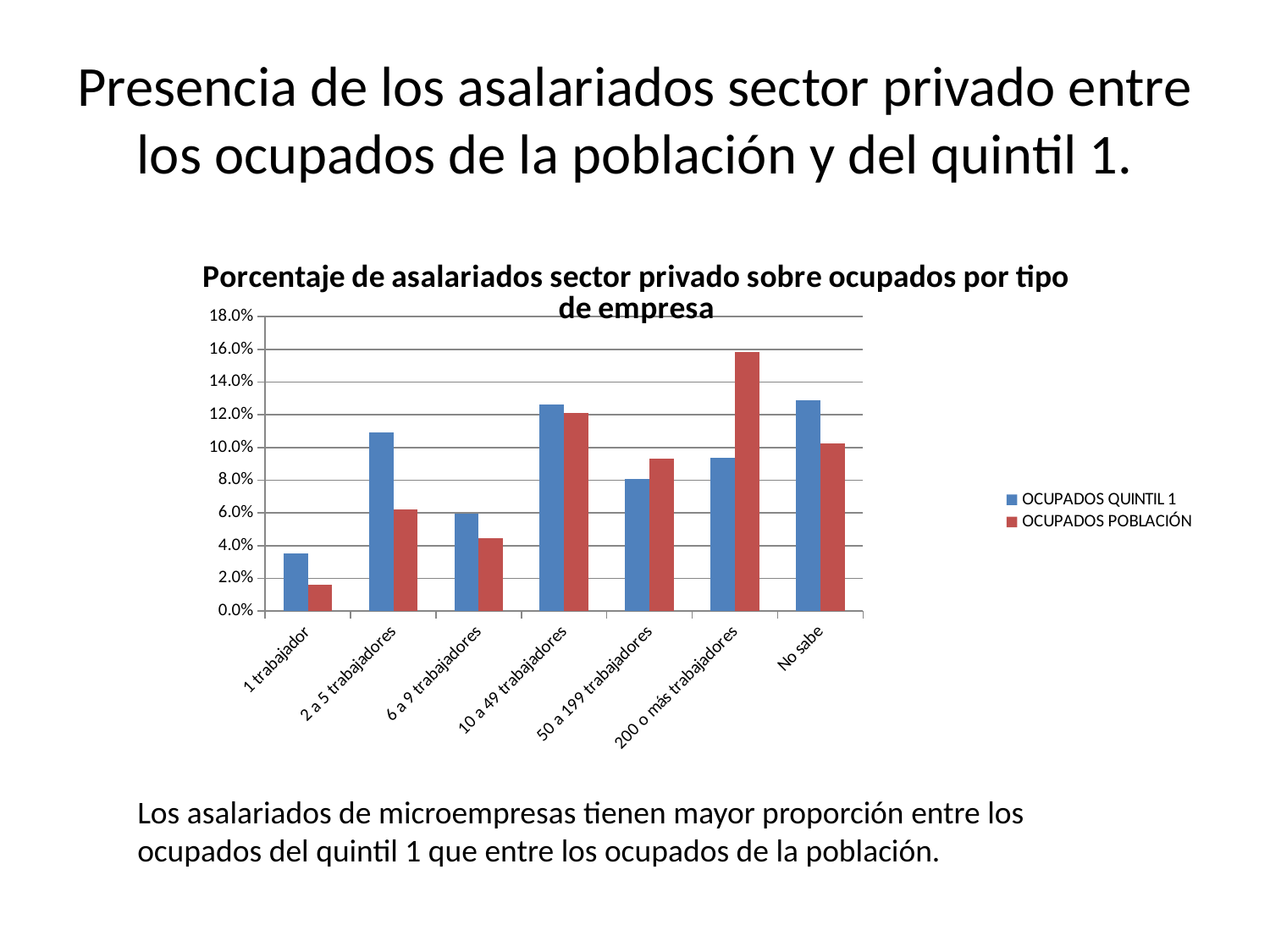

# Presencia de los asalariados sector privado entre los ocupados de la población y del quintil 1.

### Chart: Porcentaje de asalariados sector privado sobre ocupados por tipo de empresa

| Category |  |  |
|---|---|---|
| 1 trabajador | 0.035026424362848585 | 0.01602665468915293 |
| 2 a 5 trabajadores | 0.10934028783927364 | 0.062320689492549285 |
| 6 a 9 trabajadores | 0.05932717914752108 | 0.044751292060231304 |
| 10 a 49 trabajadores | 0.12636226904554926 | 0.12134841652276122 |
| 50 a 199 trabajadores | 0.08064881124863739 | 0.0929905176844364 |
| 200 o más trabajadores | 0.09386237253522098 | 0.15810378399130556 |
| No sabe | 0.12896192959942598 | 0.102236125674093 |
Los asalariados de microempresas tienen mayor proporción entre los ocupados del quintil 1 que entre los ocupados de la población.